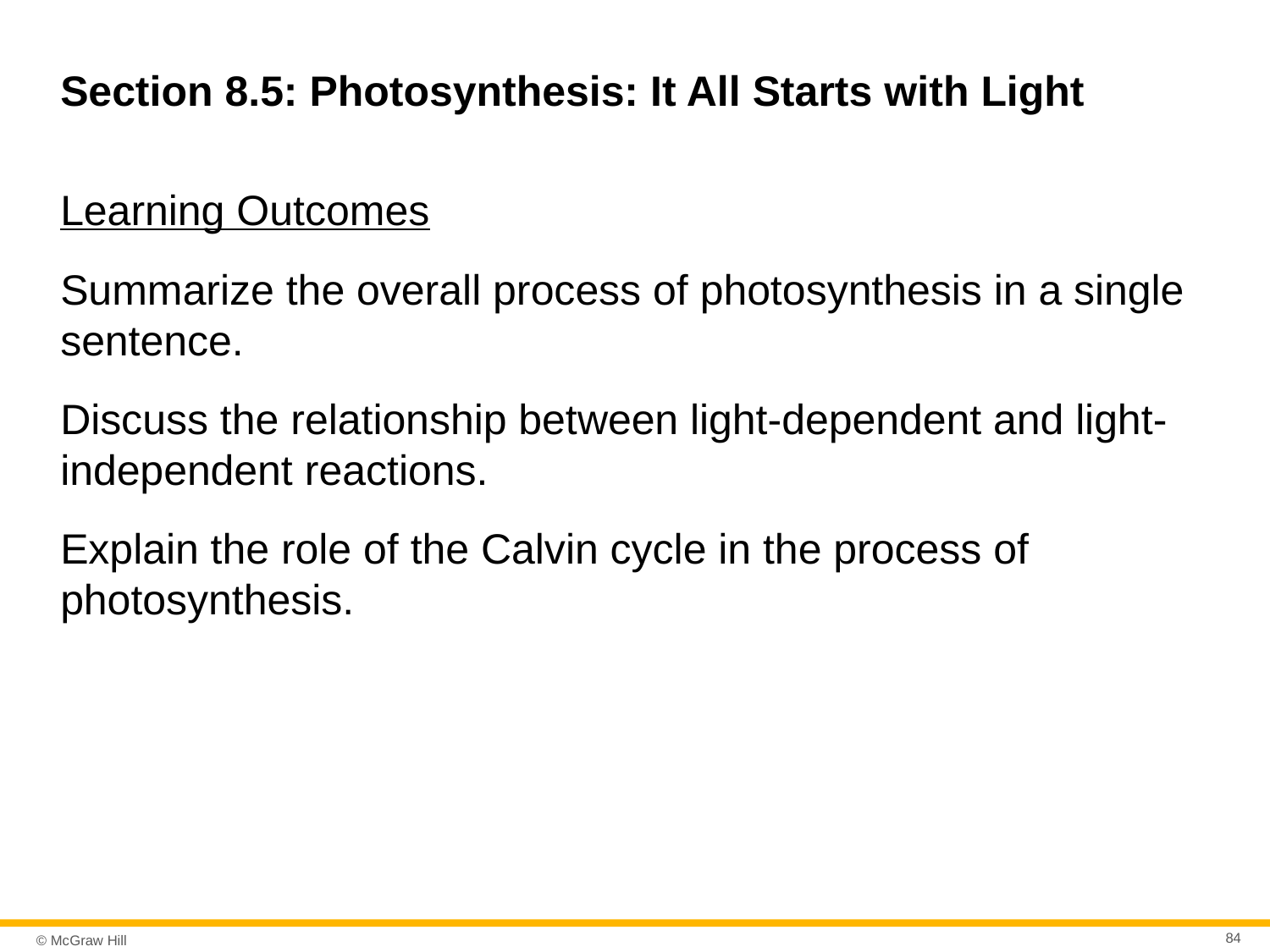

# Section 8.5: Photosynthesis: It All Starts with Light
Learning Outcomes
Summarize the overall process of photosynthesis in a single sentence.
Discuss the relationship between light-dependent and light-independent reactions.
Explain the role of the Calvin cycle in the process of photosynthesis.